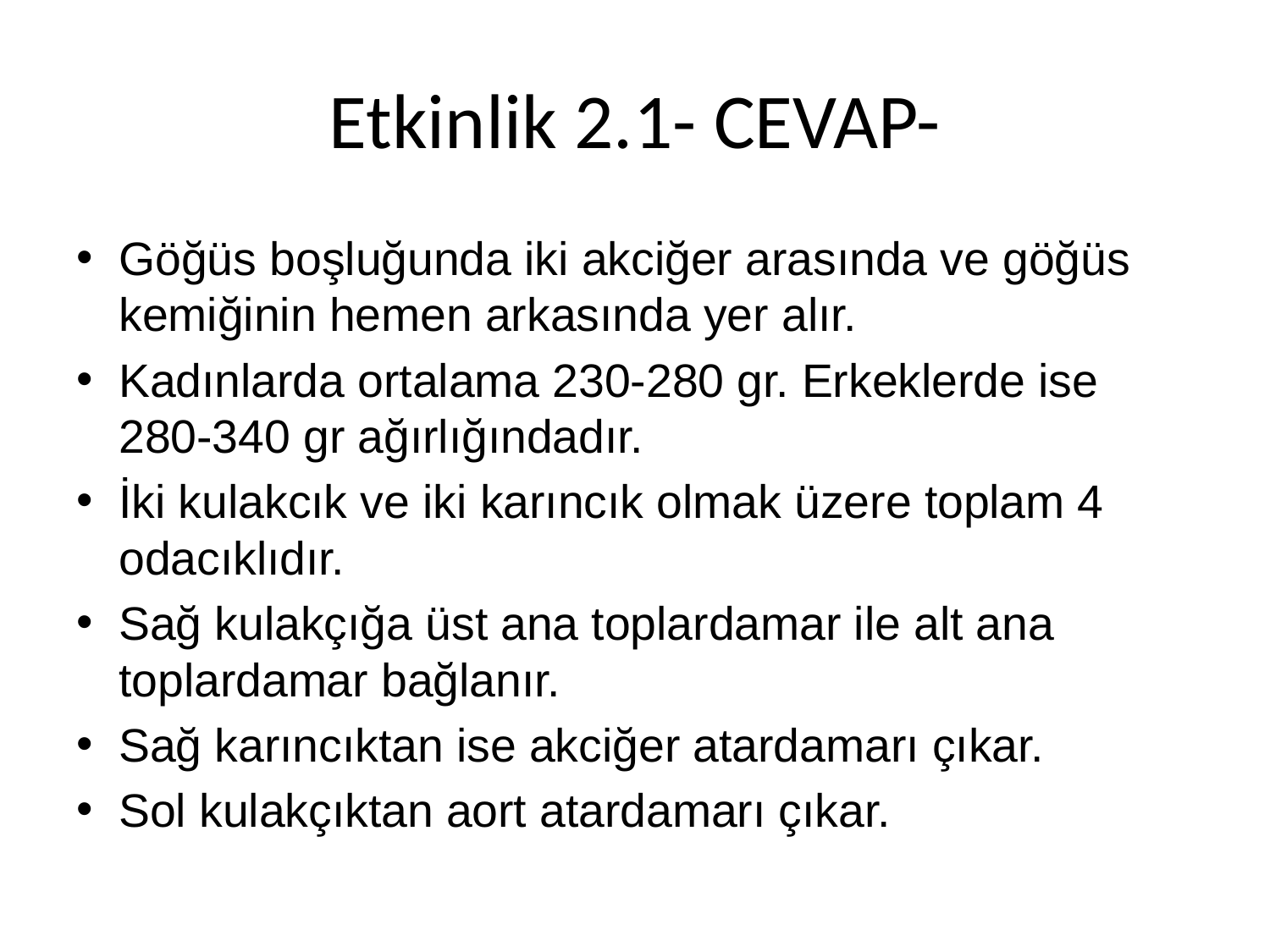

# Etkinlik 2.1- CEVAP-
Göğüs boşluğunda iki akciğer arasında ve göğüs kemiğinin hemen arkasında yer alır.
Kadınlarda ortalama 230-280 gr. Erkeklerde ise 280-340 gr ağırlığındadır.
İki kulakcık ve iki karıncık olmak üzere toplam 4 odacıklıdır.
Sağ kulakçığa üst ana toplardamar ile alt ana toplardamar bağlanır.
Sağ karıncıktan ise akciğer atardamarı çıkar.
Sol kulakçıktan aort atardamarı çıkar.